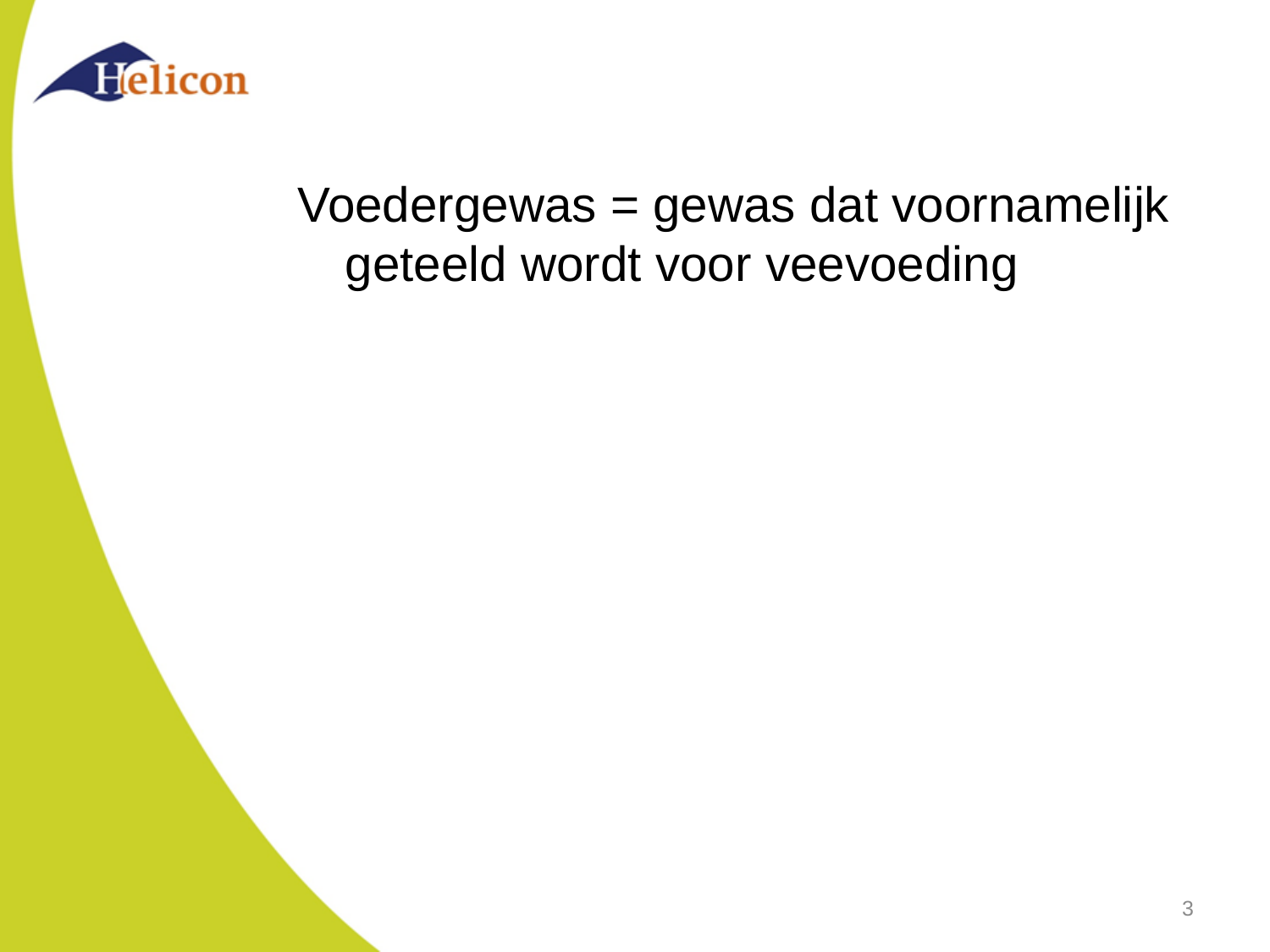

#
Voedergewas = gewas dat voornamelijk geteeld wordt voor veevoeding

3